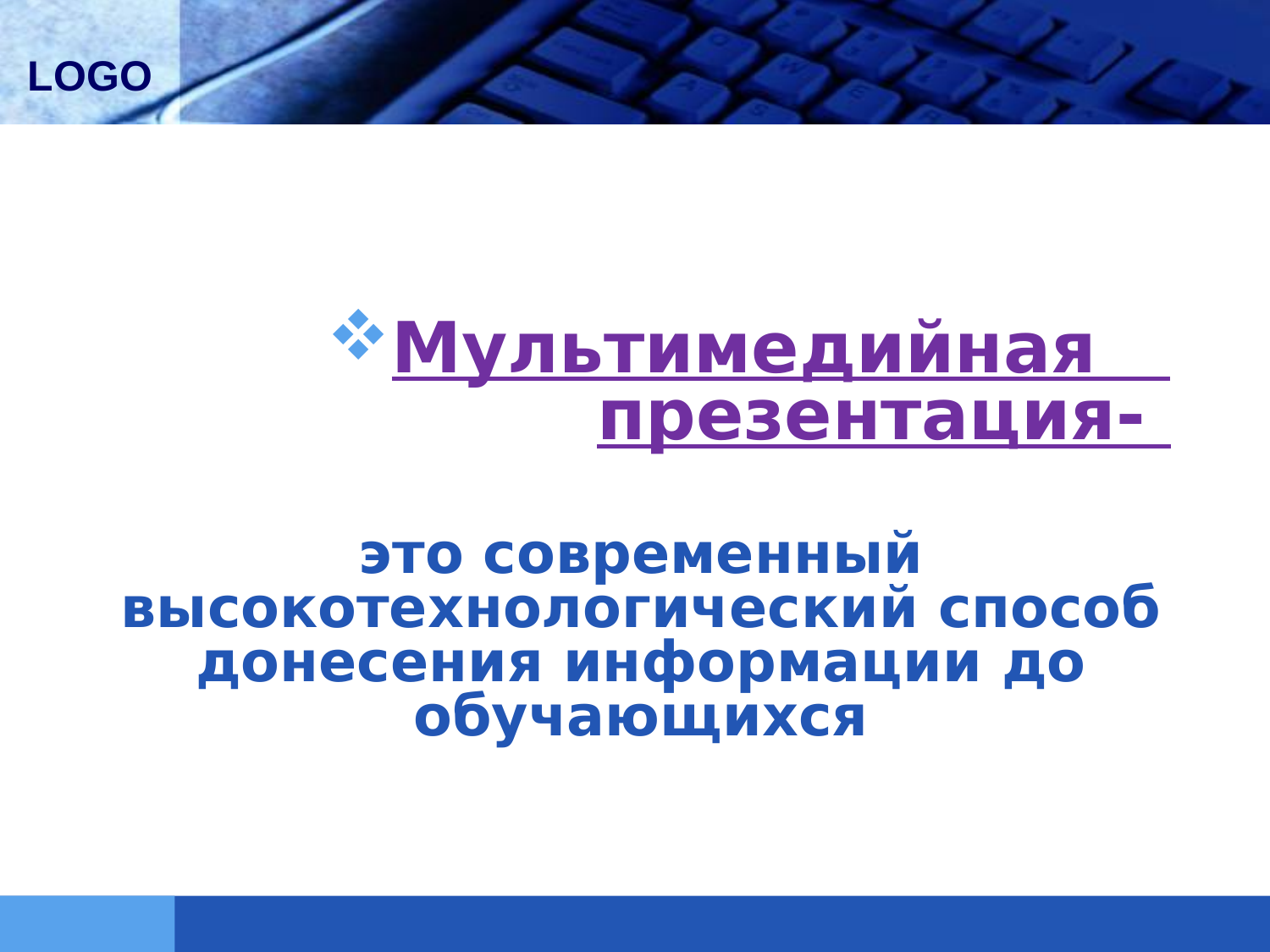

Мультимедийная    презентация-

это современный высокотехнологический способ донесения информации до обучающихся